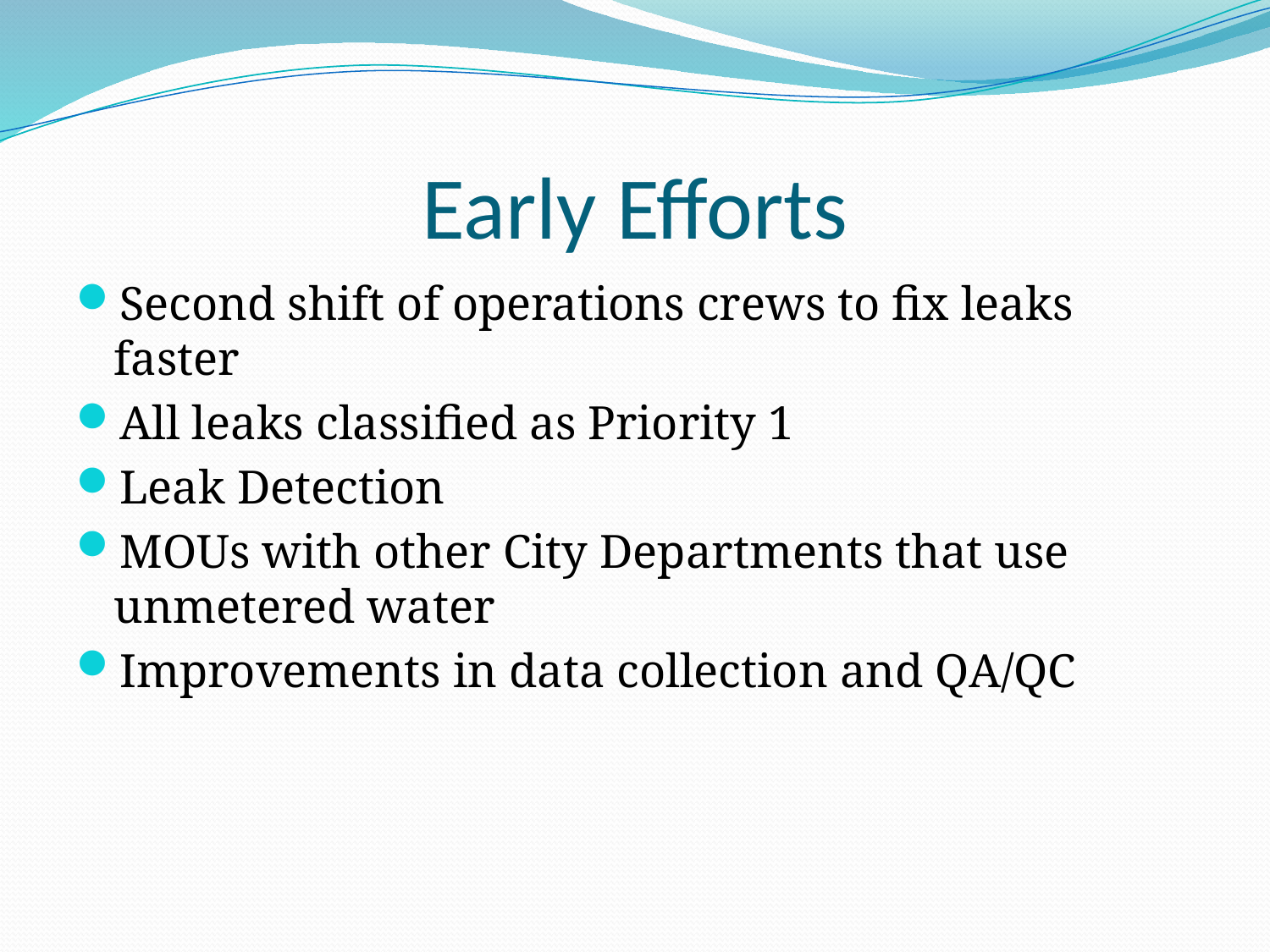

# Early Efforts
Second shift of operations crews to fix leaks faster
All leaks classified as Priority 1
Leak Detection
MOUs with other City Departments that use unmetered water
Improvements in data collection and QA/QC